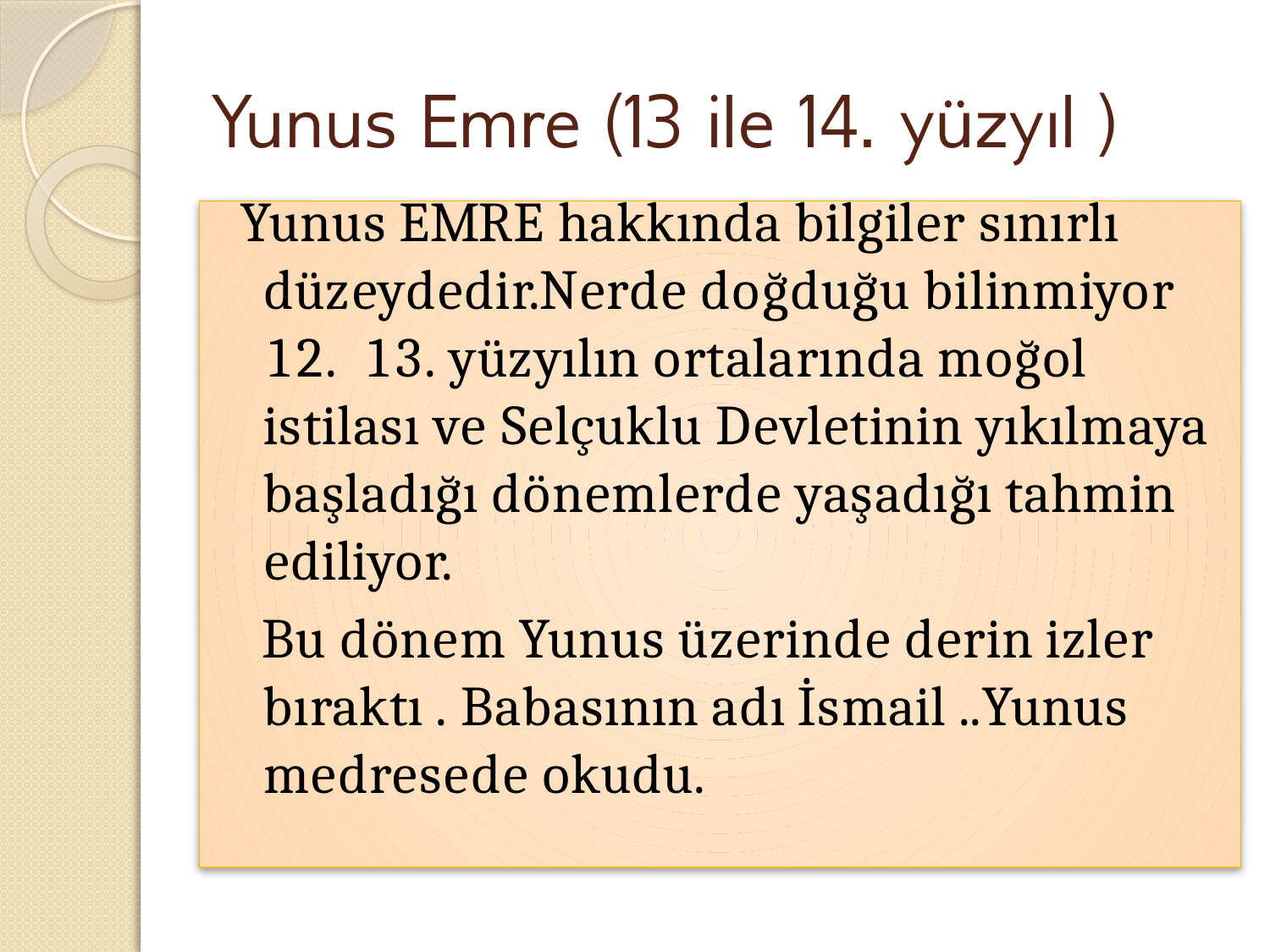

# Yunus Emre (13 ile 14. yüzyıl )
 Yunus EMRE hakkında bilgiler sınırlı düzeydedir.Nerde doğduğu bilinmiyor 12.  13. yüzyılın ortalarında moğol istilası ve Selçuklu Devletinin yıkılmaya başladığı dönemlerde yaşadığı tahmin ediliyor.
   Bu dönem Yunus üzerinde derin izler bıraktı . Babasının adı İsmail ..Yunus medresede okudu.